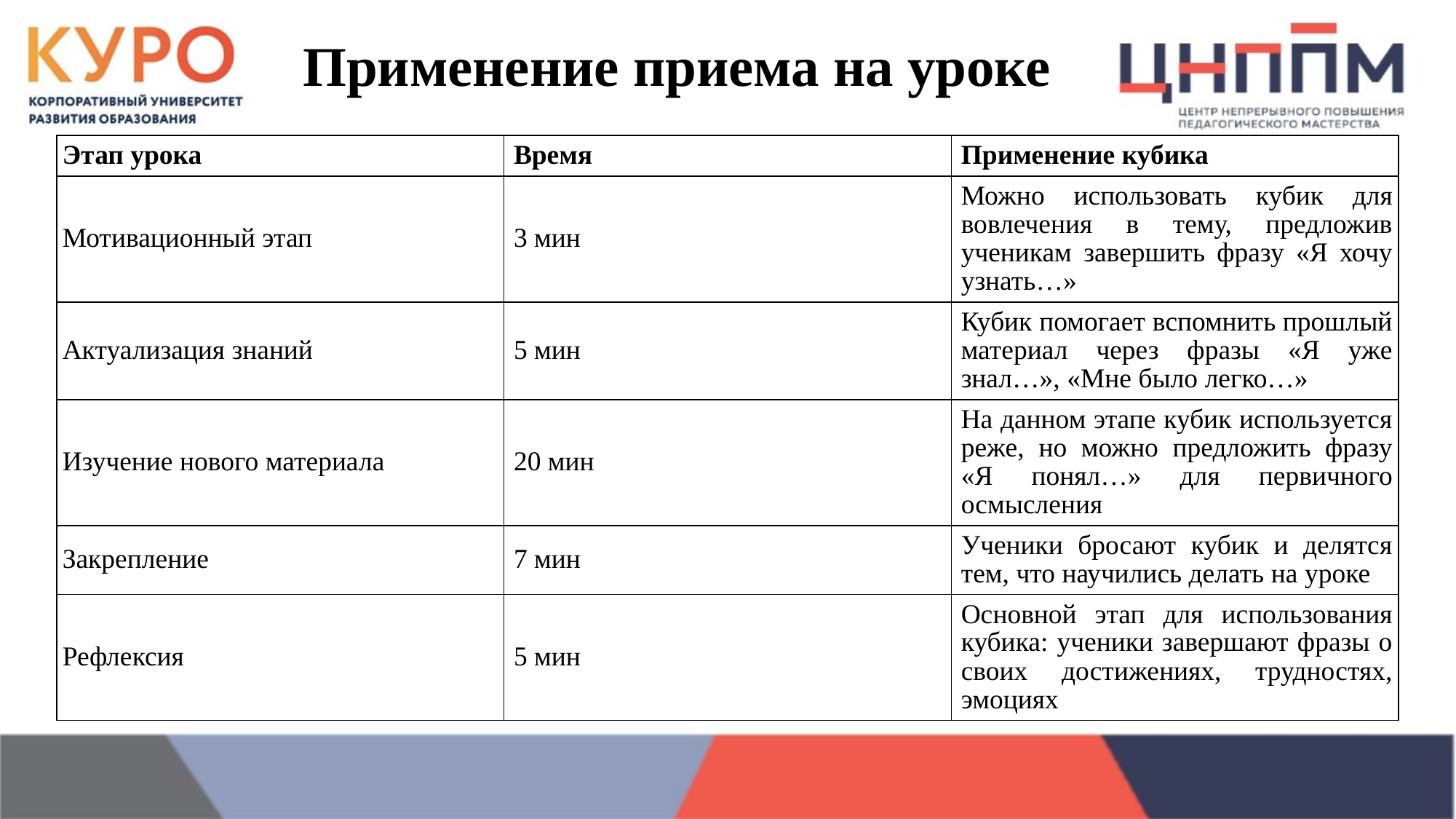

# Применение приема на уроке
| Этап урока | Время | Применение кубика |
| --- | --- | --- |
| Мотивационный этап | 3 мин | Можно использовать кубик для вовлечения в тему, предложив ученикам завершить фразу «Я хочу узнать…» |
| Актуализация знаний | 5 мин | Кубик помогает вспомнить прошлый материал через фразы «Я уже знал…», «Мне было легко…» |
| Изучение нового материала | 20 мин | На данном этапе кубик используется реже, но можно предложить фразу «Я понял…» для первичного осмысления |
| Закрепление | 7 мин | Ученики бросают кубик и делятся тем, что научились делать на уроке |
| Рефлексия | 5 мин | Основной этап для использования кубика: ученики завершают фразы о своих достижениях, трудностях, эмоциях |